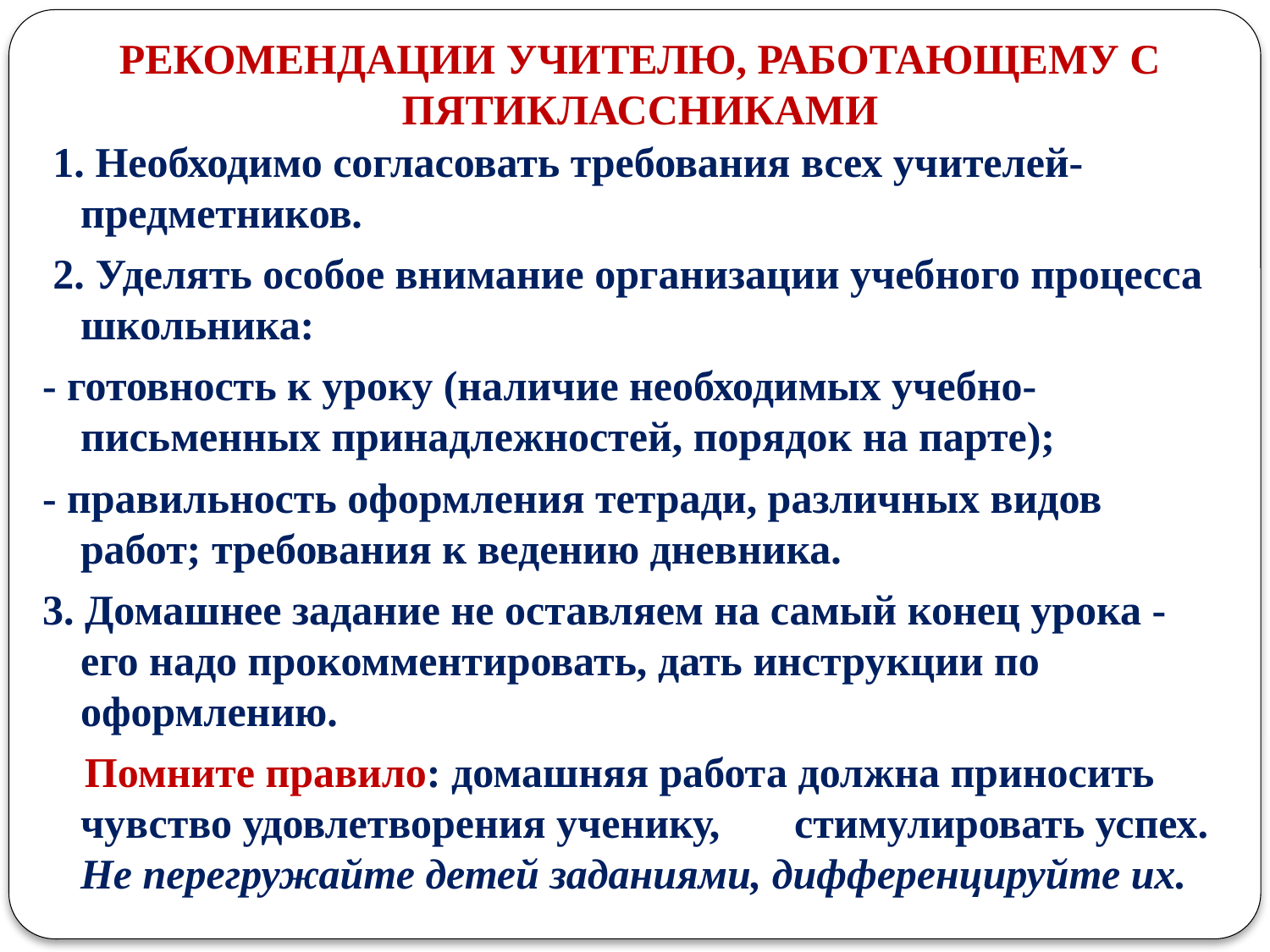

РЕКОМЕНДАЦИИ УЧИТЕЛЮ, РАБОТАЮЩЕМУ С ПЯТИКЛАССНИКАМИ
 1. Необходимо согласовать требования всех учителей-предметников.
 2. Уделять особое внимание организации учебного процесса школьника:
- готовность к уроку (наличие необходимых учебно-письменных принадлежностей, порядок на парте);
- правильность оформления тетради, различных видов работ; требования к ведению дневника.
3. Домашнее задание не оставляем на самый конец урока - его надо прокомментировать, дать инструкции по оформлению.
    Помните правило: домашняя работа должна приносить чувство удовлетворения ученику,       стимулировать успех. Не перегружайте детей заданиями, дифференцируйте их.